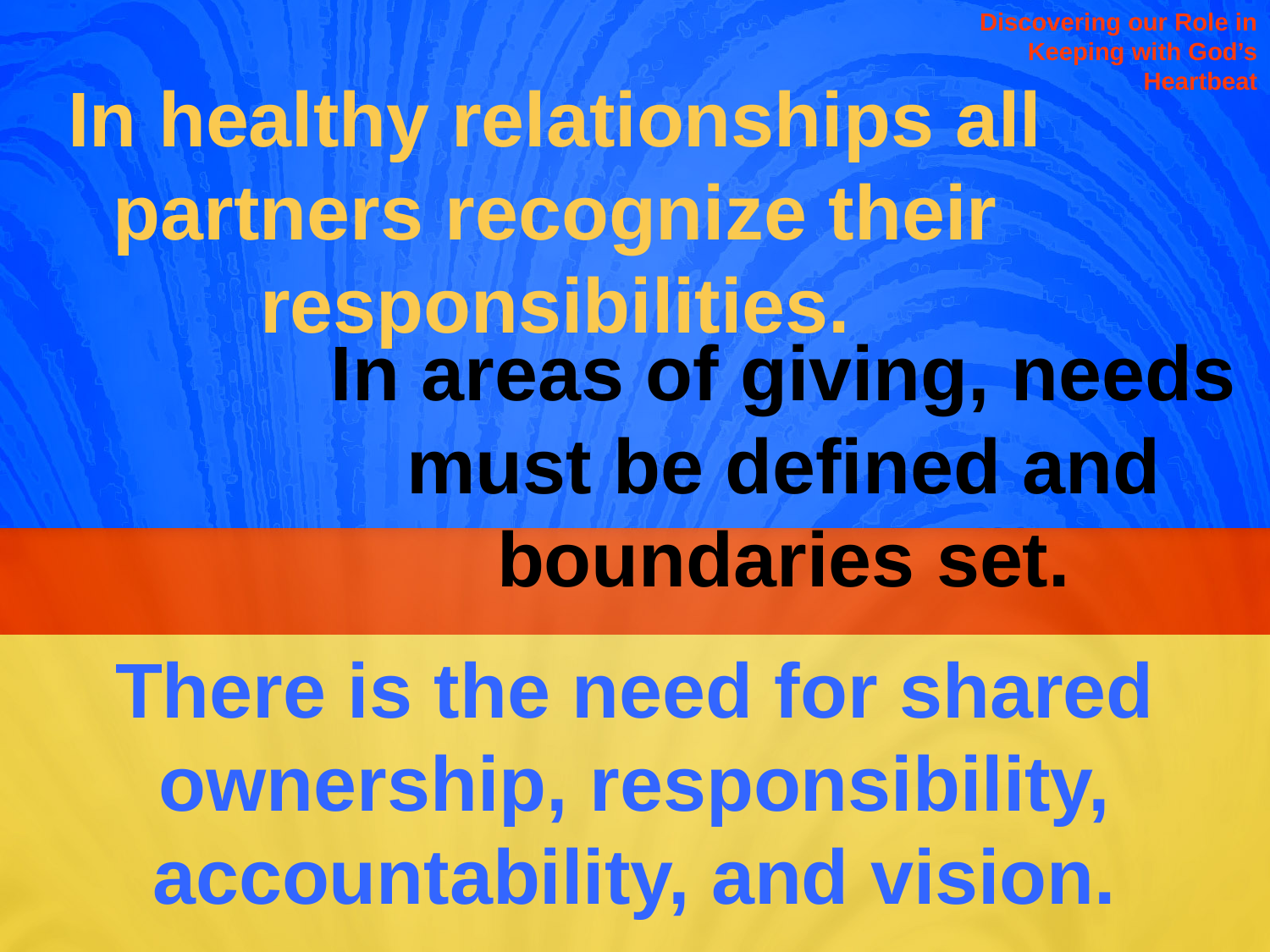

Discovering our Role in Keeping with God’s Heartbeat
In healthy relationships all partners recognize their responsibilities.
In areas of giving, needs must be defined and boundaries set.
There is the need for shared ownership, responsibility, accountability, and vision.